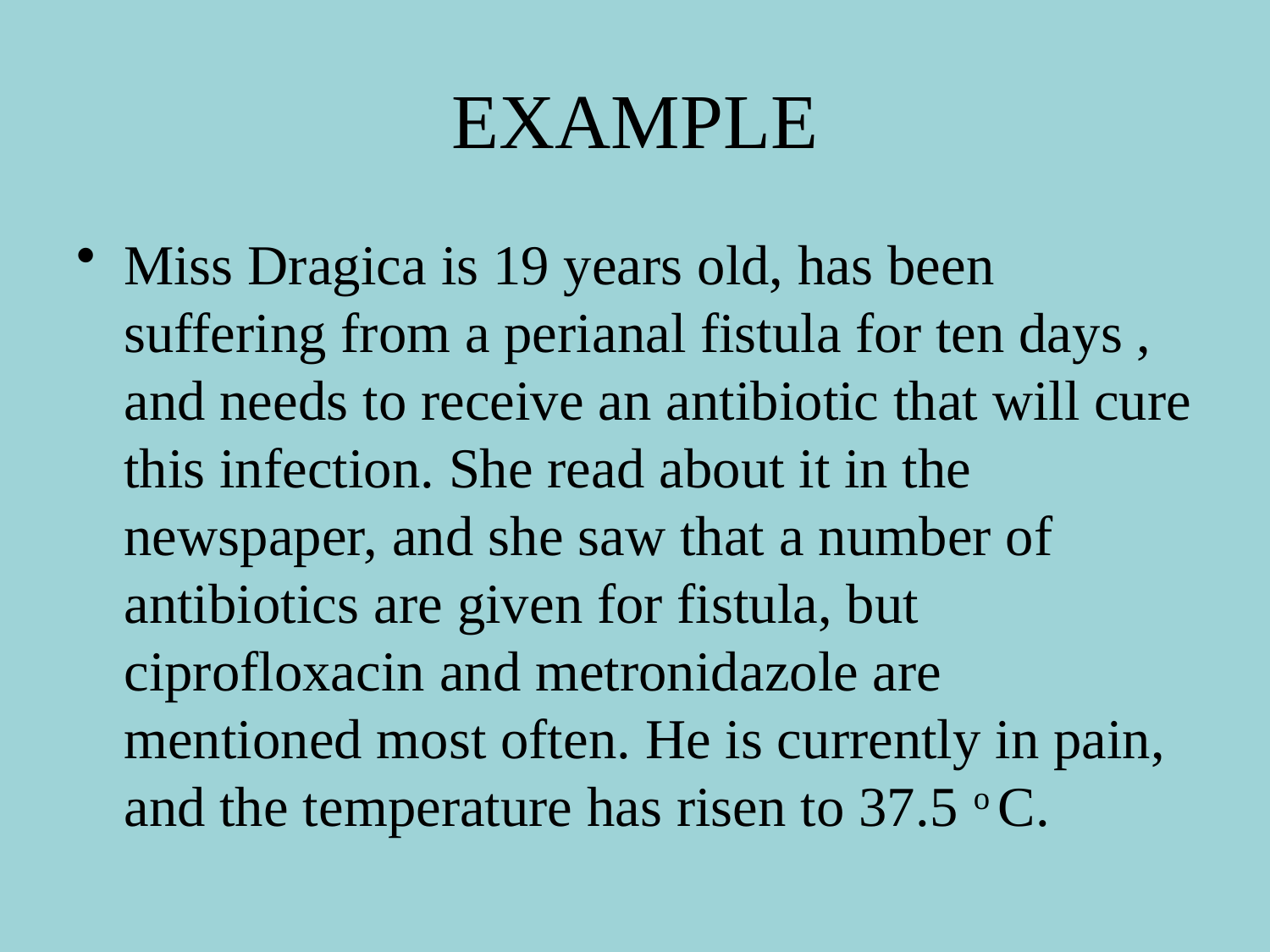

# EXAMPLE
Miss Dragica is 19 years old, has been suffering from a perianal fistula for ten days , and needs to receive an antibiotic that will cure this infection. She read about it in the newspaper, and she saw that a number of antibiotics are given for fistula, but ciprofloxacin and metronidazole are mentioned most often. He is currently in pain, and the temperature has risen to 37.5 o C.